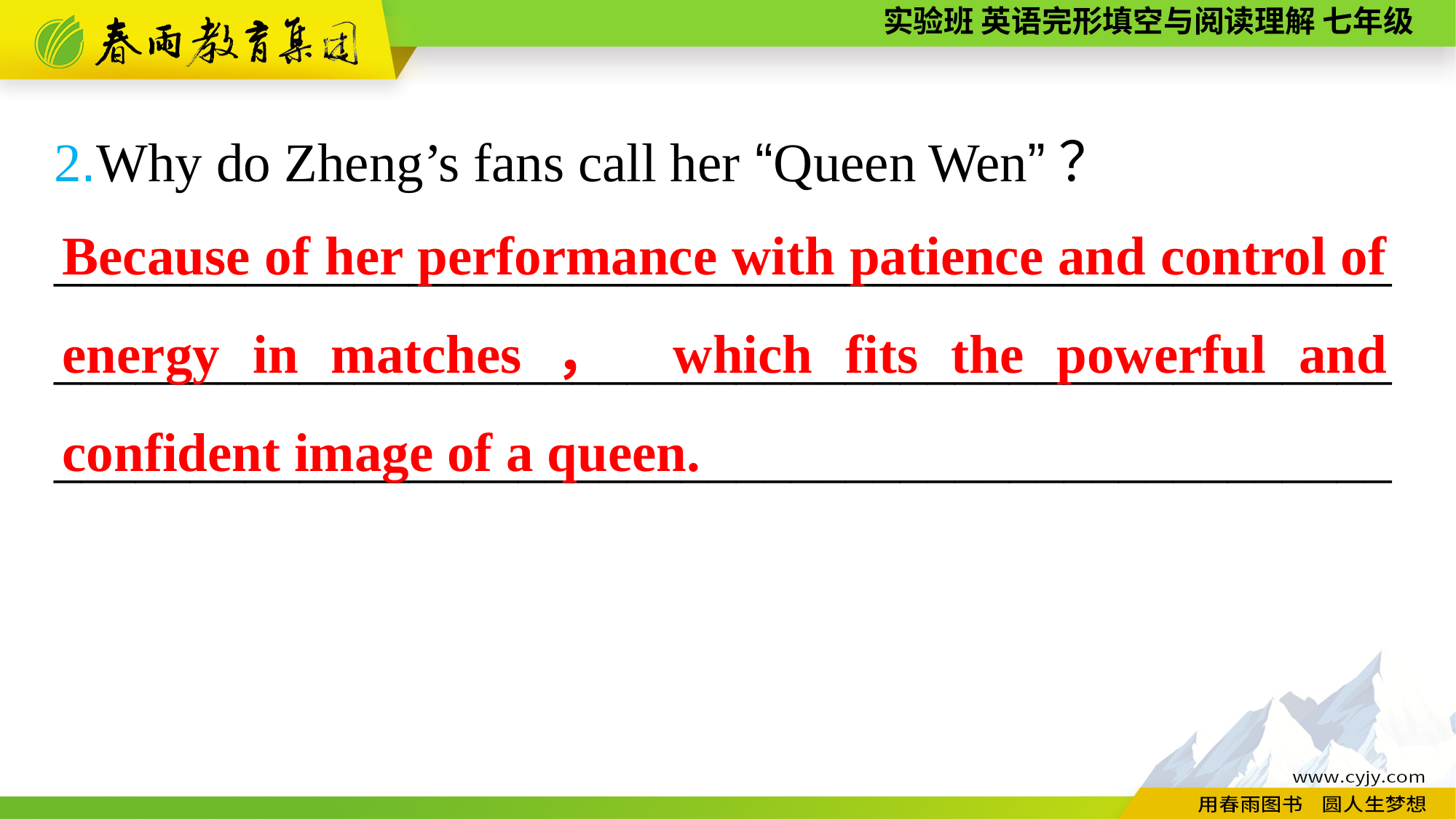

2.Why do Zheng’s fans call her “Queen Wen”？
_________________________________________________
_________________________________________________
_________________________________________________
Because of her performance with patience and control of energy in matches， which fits the powerful and confident image of a queen.